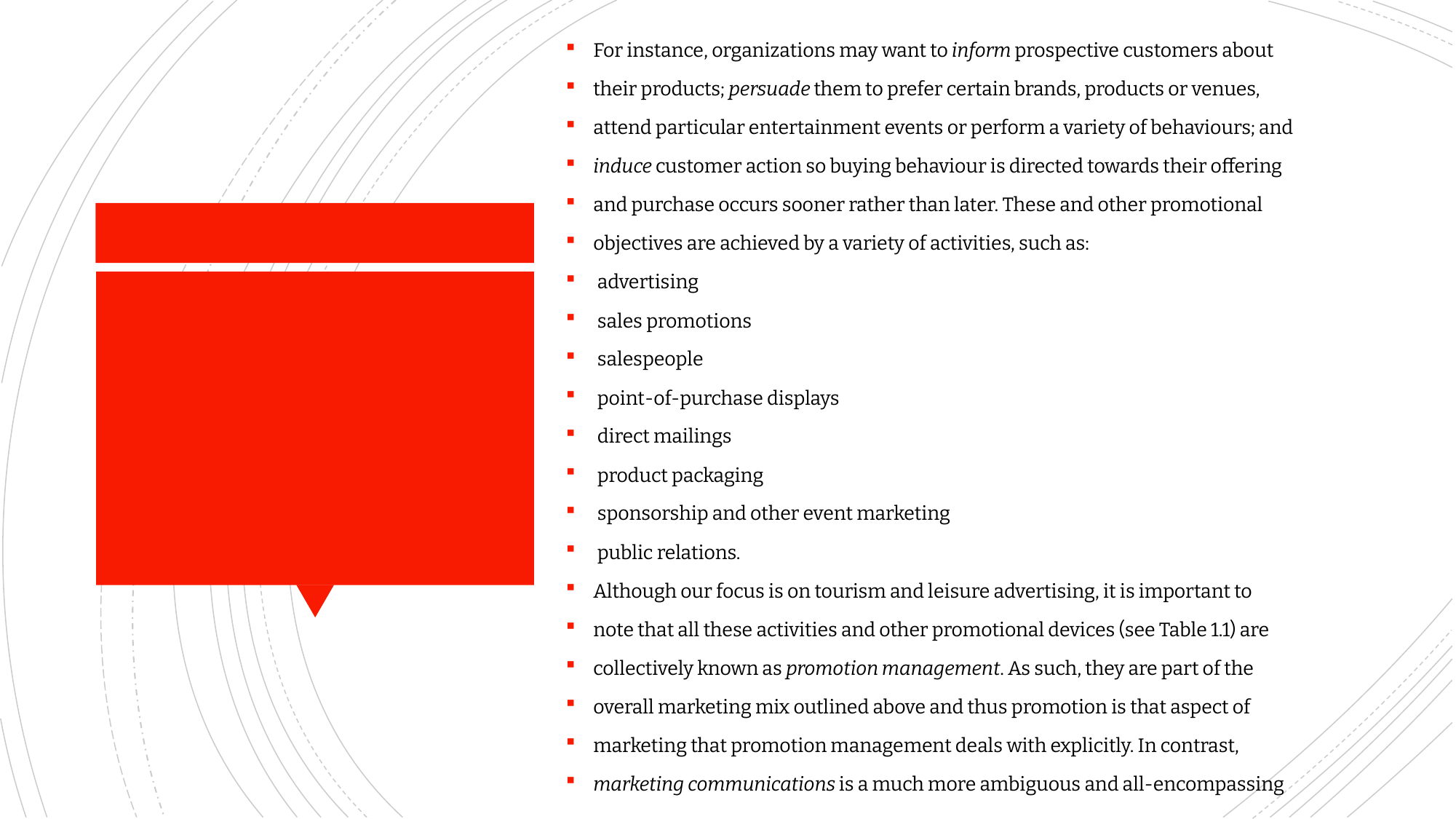

For instance, organizations may want to inform prospective customers about
their products; persuade them to prefer certain brands, products or venues,
attend particular entertainment events or perform a variety of behaviours; and
induce customer action so buying behaviour is directed towards their offering
and purchase occurs sooner rather than later. These and other promotional
objectives are achieved by a variety of activities, such as:
 advertising
 sales promotions
 salespeople
 point-of-purchase displays
 direct mailings
 product packaging
 sponsorship and other event marketing
 public relations.
Although our focus is on tourism and leisure advertising, it is important to
note that all these activities and other promotional devices (see Table 1.1) are
collectively known as promotion management. As such, they are part of the
overall marketing mix outlined above and thus promotion is that aspect of
marketing that promotion management deals with explicitly. In contrast,
marketing communications is a much more ambiguous and all-encompassing